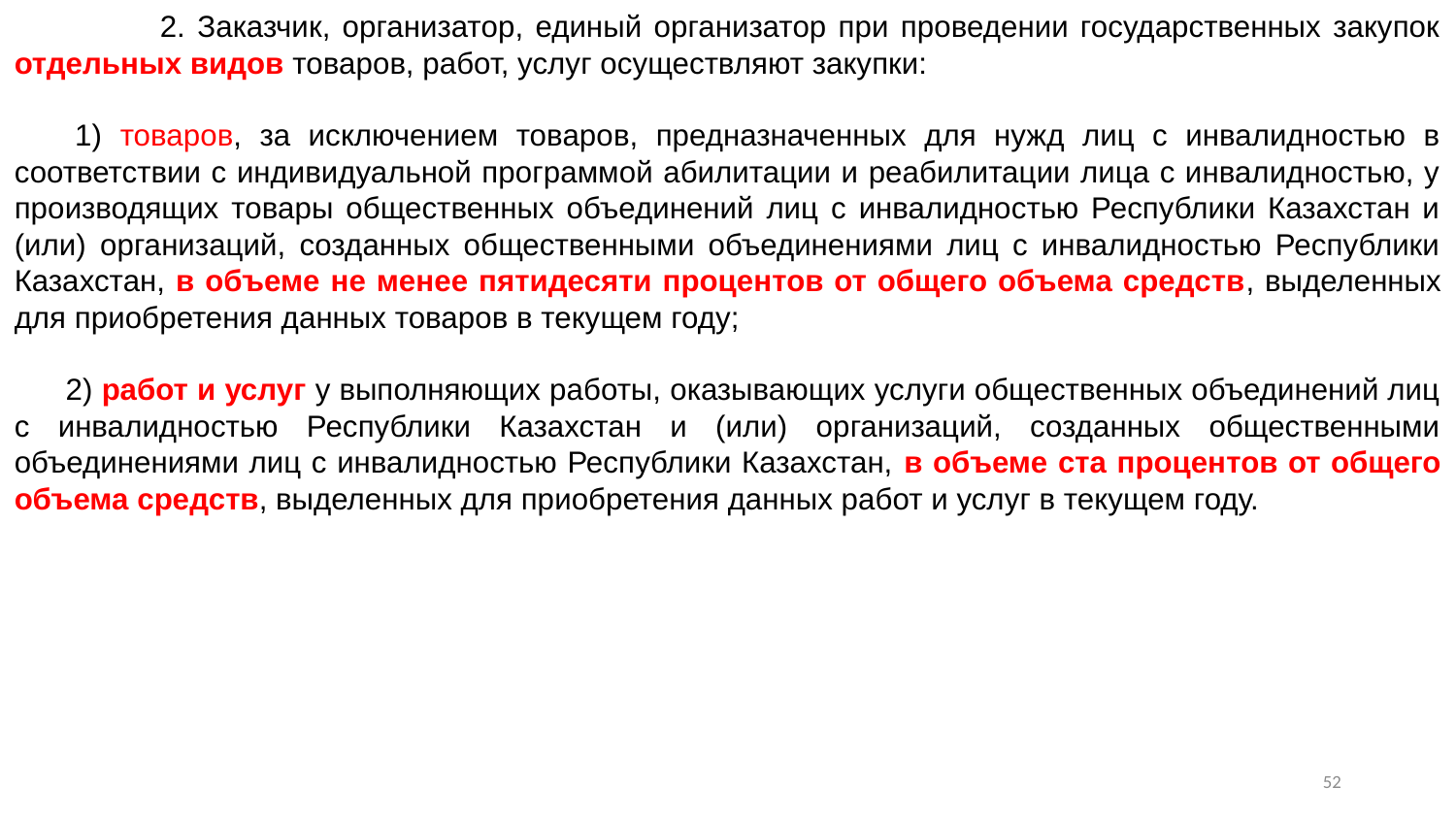

2. Заказчик, организатор, единый организатор при проведении государственных закупок отдельных видов товаров, работ, услуг осуществляют закупки:

      1) товаров, за исключением товаров, предназначенных для нужд лиц с инвалидностью в соответствии с индивидуальной программой абилитации и реабилитации лица с инвалидностью, у производящих товары общественных объединений лиц с инвалидностью Республики Казахстан и (или) организаций, созданных общественными объединениями лиц с инвалидностью Республики Казахстан, в объеме не менее пятидесяти процентов от общего объема средств, выделенных для приобретения данных товаров в текущем году;

      2) работ и услуг у выполняющих работы, оказывающих услуги общественных объединений лиц с инвалидностью Республики Казахстан и (или) организаций, созданных общественными объединениями лиц с инвалидностью Республики Казахстан, в объеме ста процентов от общего объема средств, выделенных для приобретения данных работ и услуг в текущем году.
52